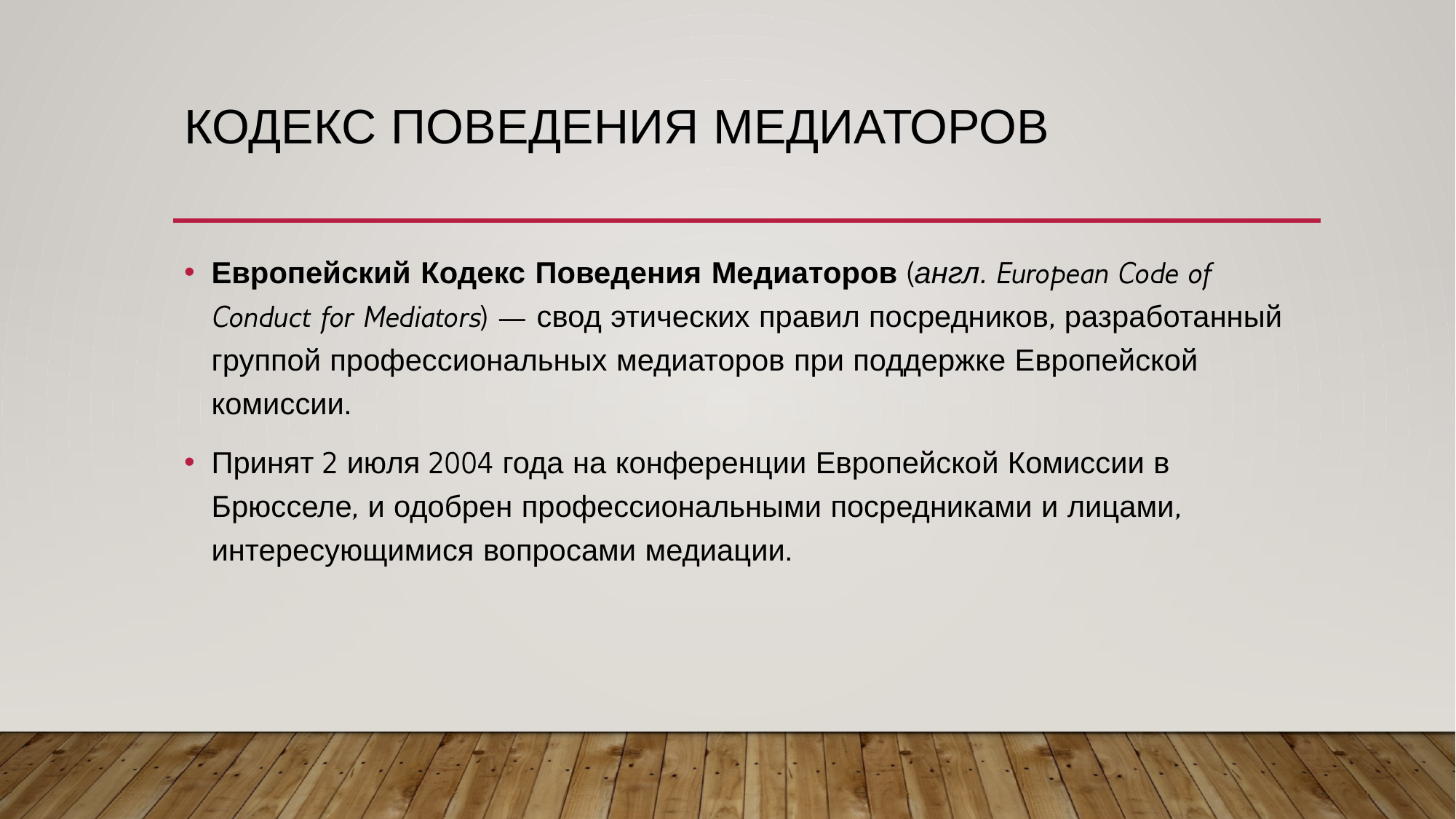

# Кодекс поведения медиаторов
Европейский Кодекс Поведения Медиаторов (англ. European Code of Conduct for Mediators) — свод этических правил посредников, разработанный группой профессиональных медиаторов при поддержке Европейской комиссии.
Принят 2 июля 2004 года на конференции Европейской Комиссии в Брюсселе, и одобрен профессиональными посредниками и лицами, интересующимися вопросами медиации.